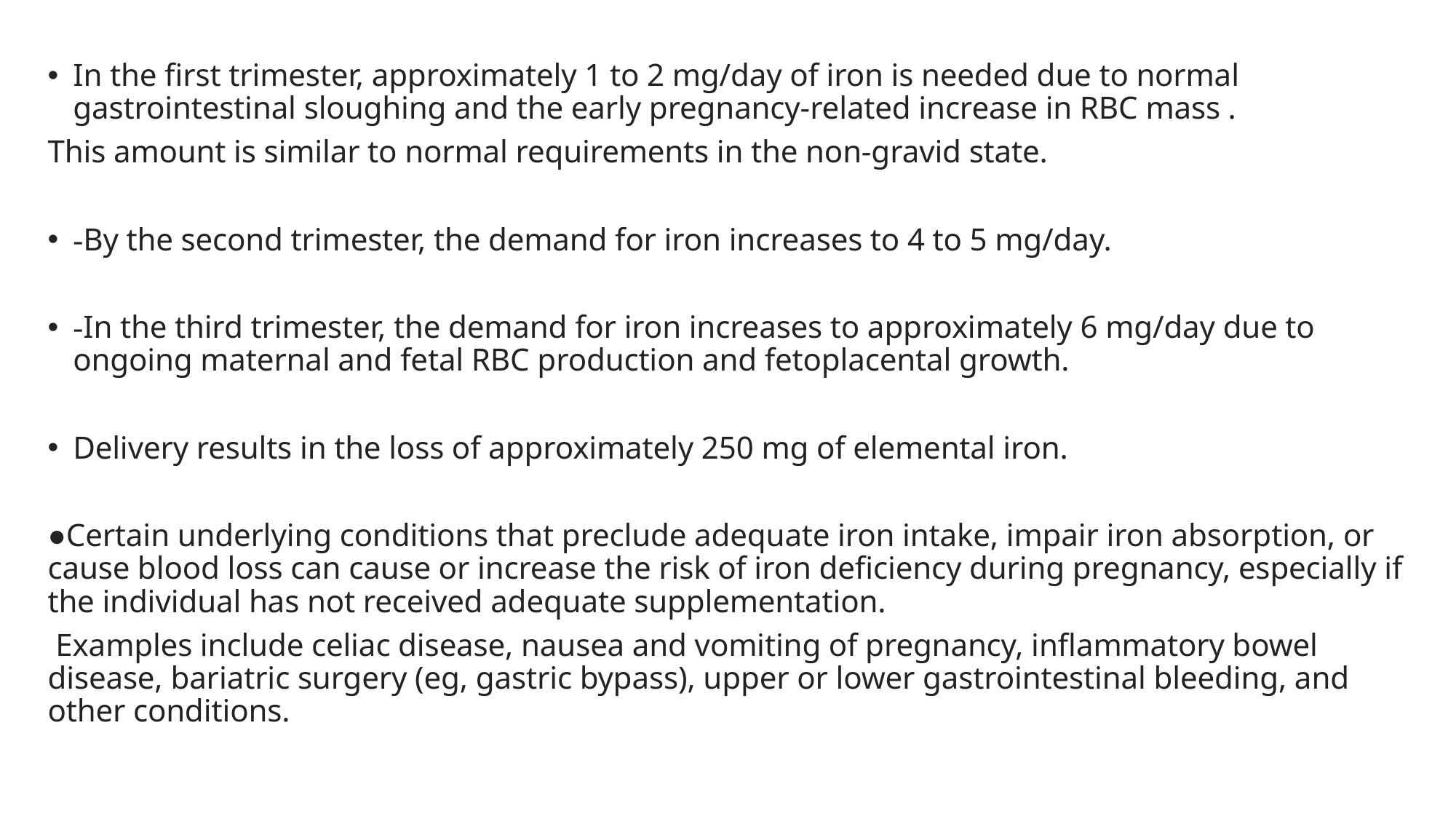

In the first trimester, approximately 1 to 2 mg/day of iron is needed due to normal gastrointestinal sloughing and the early pregnancy-related increase in RBC mass .
This amount is similar to normal requirements in the non-gravid state.

-By the second trimester, the demand for iron increases to 4 to 5 mg/day.

-In the third trimester, the demand for iron increases to approximately 6 mg/day due to ongoing maternal and fetal RBC production and fetoplacental growth.

Delivery results in the loss of approximately 250 mg of elemental iron.

●Certain underlying conditions that preclude adequate iron intake, impair iron absorption, or cause blood loss can cause or increase the risk of iron deficiency during pregnancy, especially if the individual has not received adequate supplementation.
 Examples include celiac disease, nausea and vomiting of pregnancy, inflammatory bowel disease, bariatric surgery (eg, gastric bypass), upper or lower gastrointestinal bleeding, and other conditions.